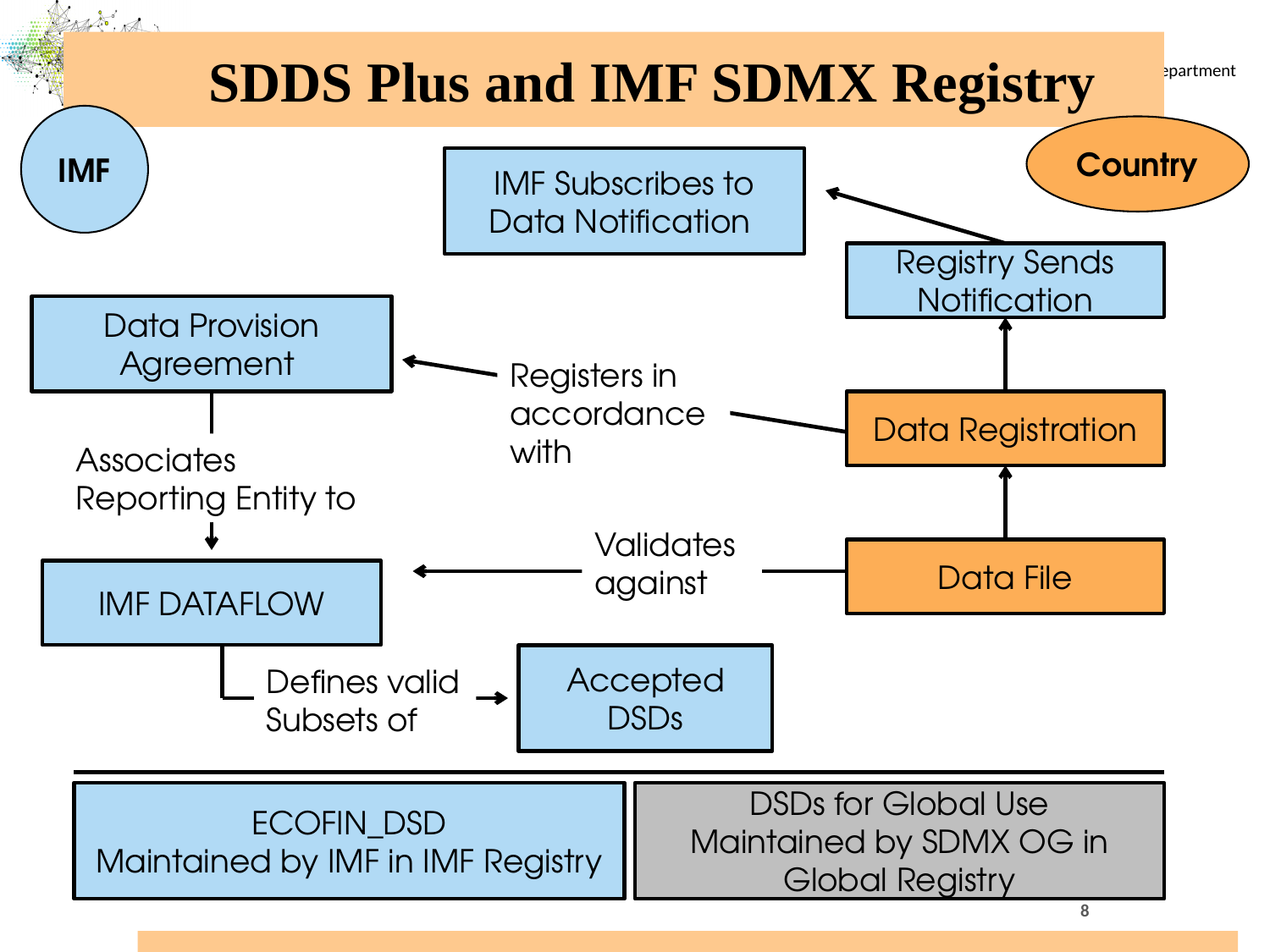

# SDDS Plus and IMF SDMX Registry
IMF
Country
IMF Subscribes to Data Notification
Registry Sends Notification
Data Provision
Agreement
Registers in accordance with
Data Registration
Associates Reporting Entity to
Validates
against
Data File
IMF DATAFLOW
Accepted DSDs
Defines valid
Subsets of
ECOFIN_DSD
Maintained by IMF in IMF Registry
DSDs for Global Use
Maintained by SDMX OG in Global Registry
8